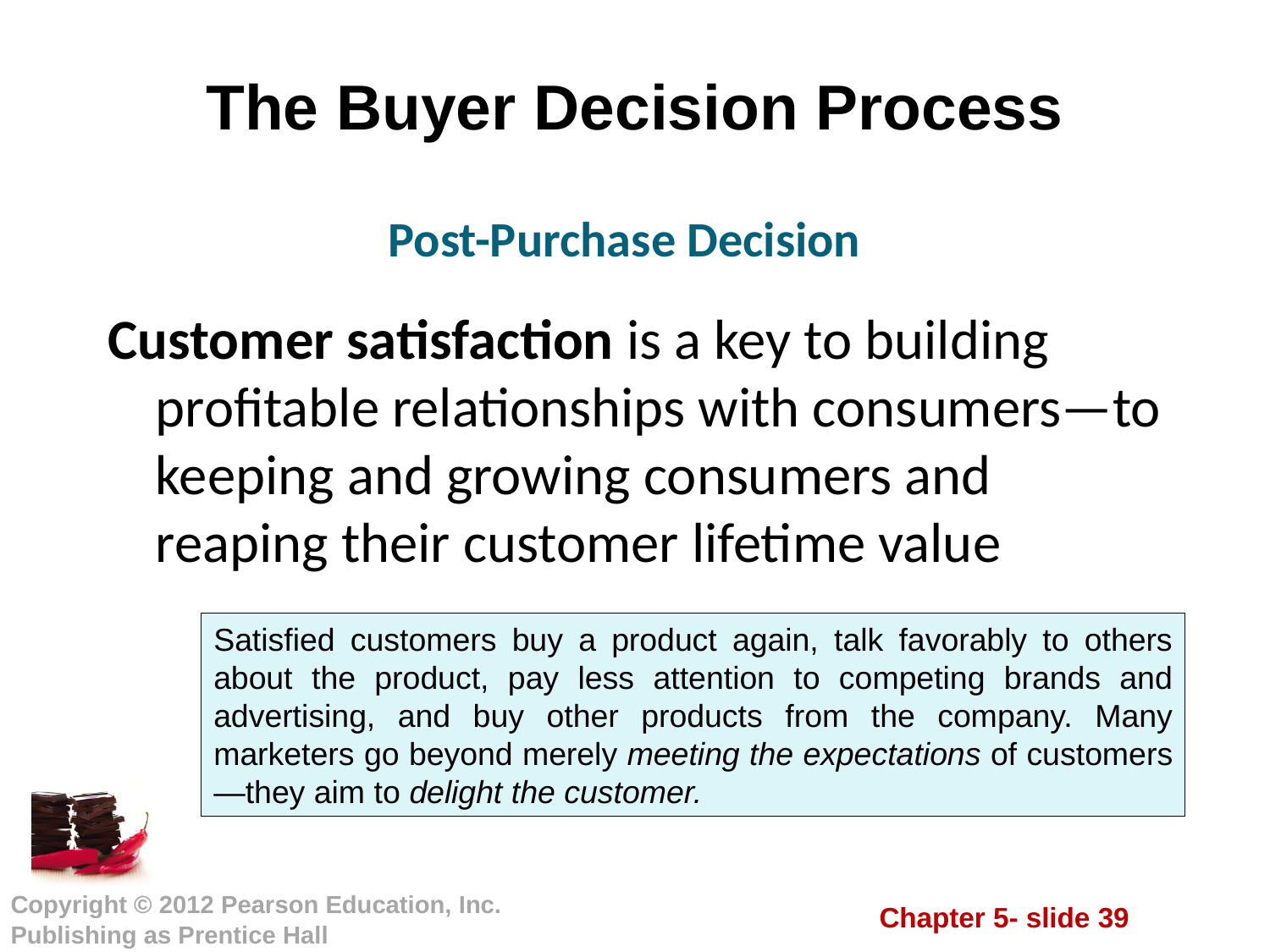

# The Buyer Decision Process
Post-Purchase Decision

Customer satisfaction is a key to building profitable relationships with consumers—to keeping and growing consumers and reaping their customer lifetime value
Satisfied customers buy a product again, talk favorably to others about the product, pay less attention to competing brands and advertising, and buy other products from the company. Many marketers go beyond merely meeting the expectations of customers—they aim to delight the customer.